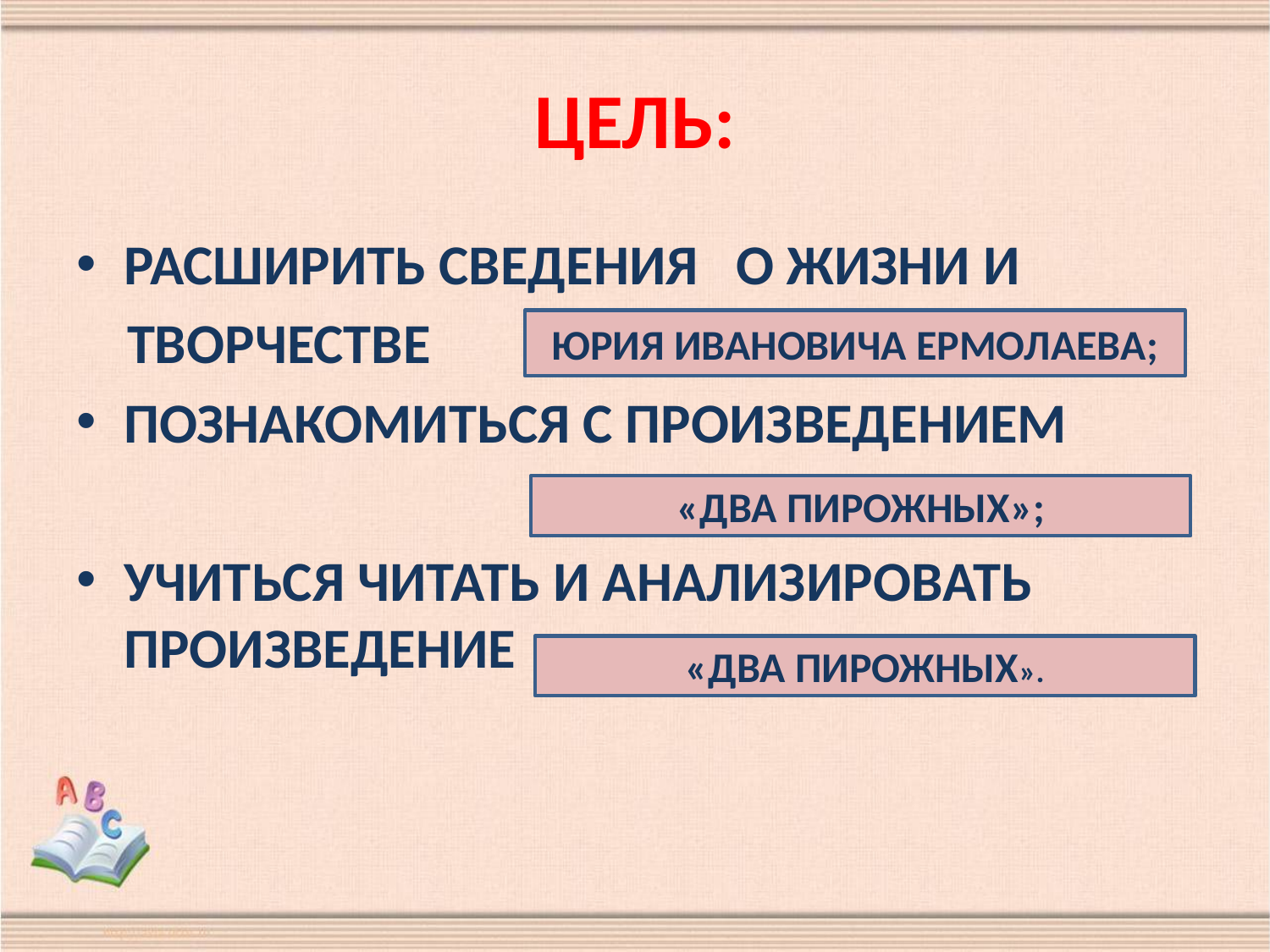

# ЦЕЛЬ:
РАСШИРИТЬ СВЕДЕНИЯ   О ЖИЗНИ И
    ТВОРЧЕСТВЕ
ПОЗНАКОМИТЬСЯ С ПРОИЗВЕДЕНИЕМ

УЧИТЬСЯ ЧИТАТЬ И АНАЛИЗИРОВАТЬ ПРОИЗВЕДЕНИЕ

ЮРИЯ ИВАНОВИЧА ЕРМОЛАЕВА;
«ДВА ПИРОЖНЫХ»;
«ДВА ПИРОЖНЫХ».